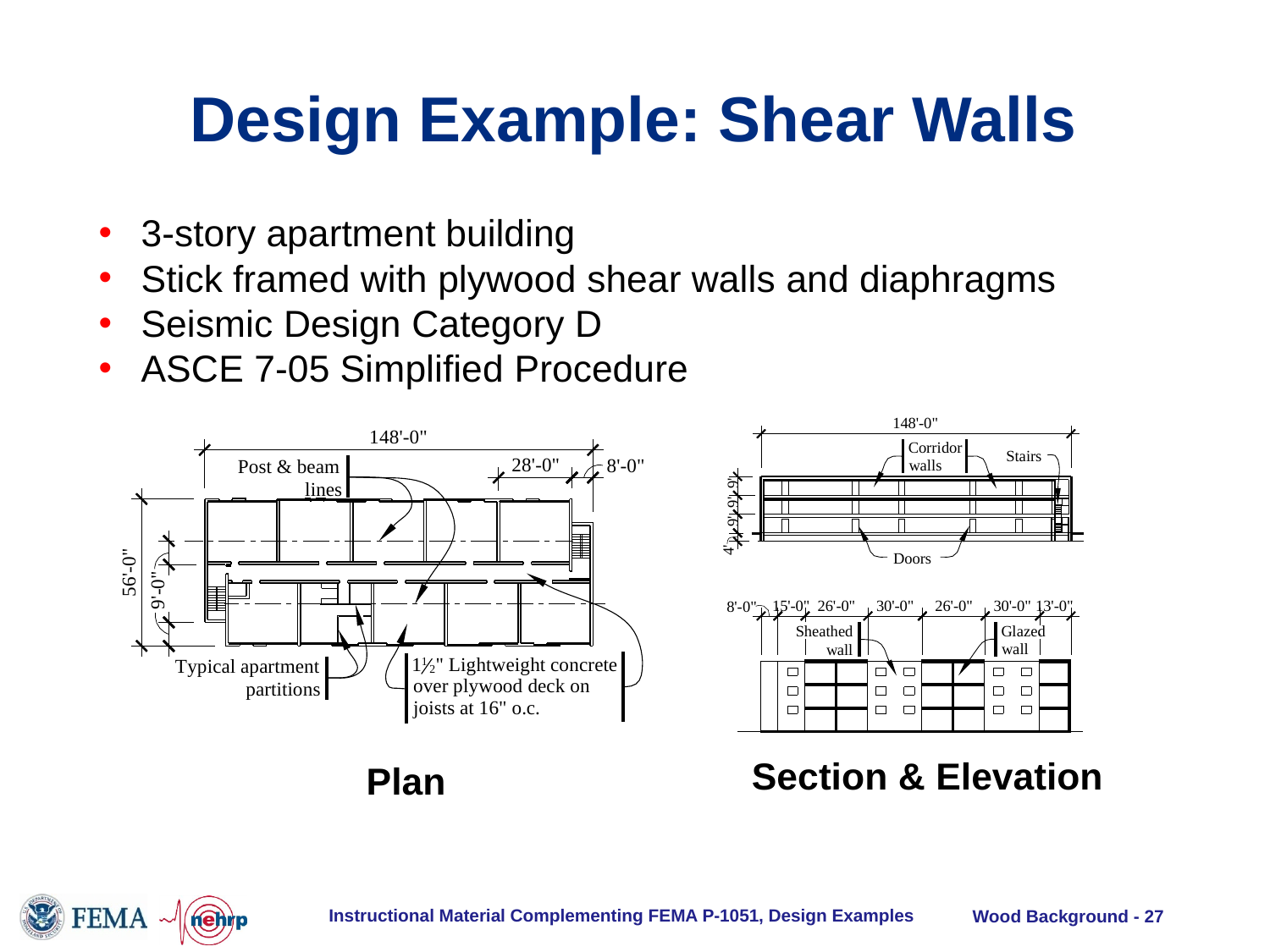

# Design Example: Shear Walls
3-story apartment building
Stick framed with plywood shear walls and diaphragms
Seismic Design Category D
ASCE 7-05 Simplified Procedure
148'-0"
148'-0"

Corridor walls

Stairs

28'-0"
8'-0"
Post & beam
   	lines

112" Lightweight concrete over plywood deck on joists at 16" o.c.

Typical apartment
partitions

9'  9'  9'

4'

56'-0"
9'-0"

Doors

30'-0" 13'-0"
26'-0"
30'-0"
15'-0"  26'-0"

8'-0"

Sheathed
wall
Glazed wall

Section & Elevation
Plan
|  |  |  |  |  |  |  |  |  |  |  |
| --- | --- | --- | --- | --- | --- | --- | --- | --- | --- | --- |
|  |  |  |  |  |  |  |  |  |  |  |
|  |  |  |  |  |  |  |  |  |  |  |